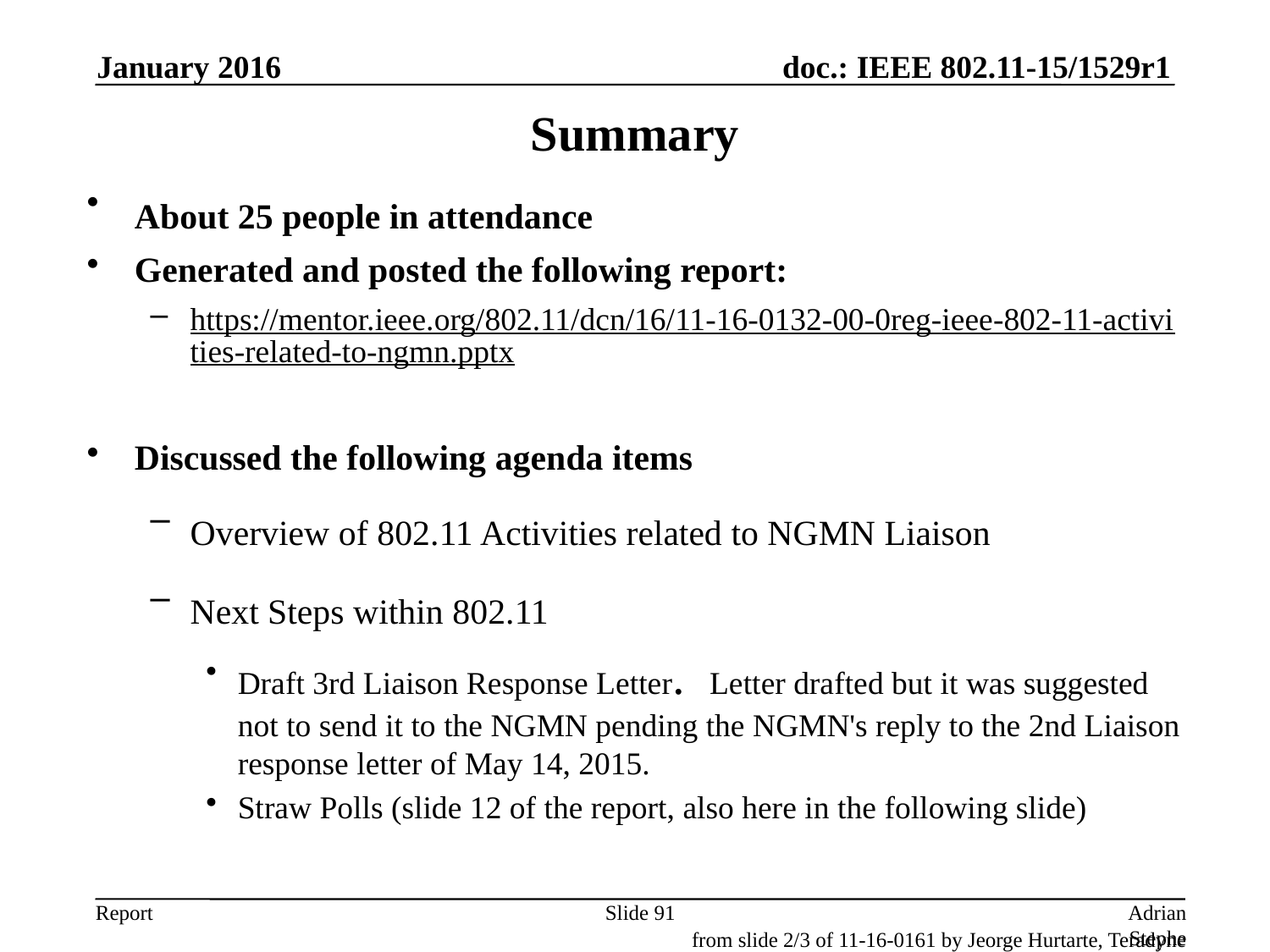

January 2016
Summary
About 25 people in attendance
Generated and posted the following report:
https://mentor.ieee.org/802.11/dcn/16/11-16-0132-00-0reg-ieee-802-11-activities-related-to-ngmn.pptx
Discussed the following agenda items
Overview of 802.11 Activities related to NGMN Liaison
Next Steps within 802.11
Draft 3rd Liaison Response Letter.  Letter drafted but it was suggested not to send it to the NGMN pending the NGMN's reply to the 2nd Liaison response letter of May 14, 2015.
Straw Polls (slide 12 of the report, also here in the following slide)

Slide 91
Adrian Stephens, Intel Corporation
from slide 2/3 of 11-16-0161 by Jeorge Hurtarte, Teradyne